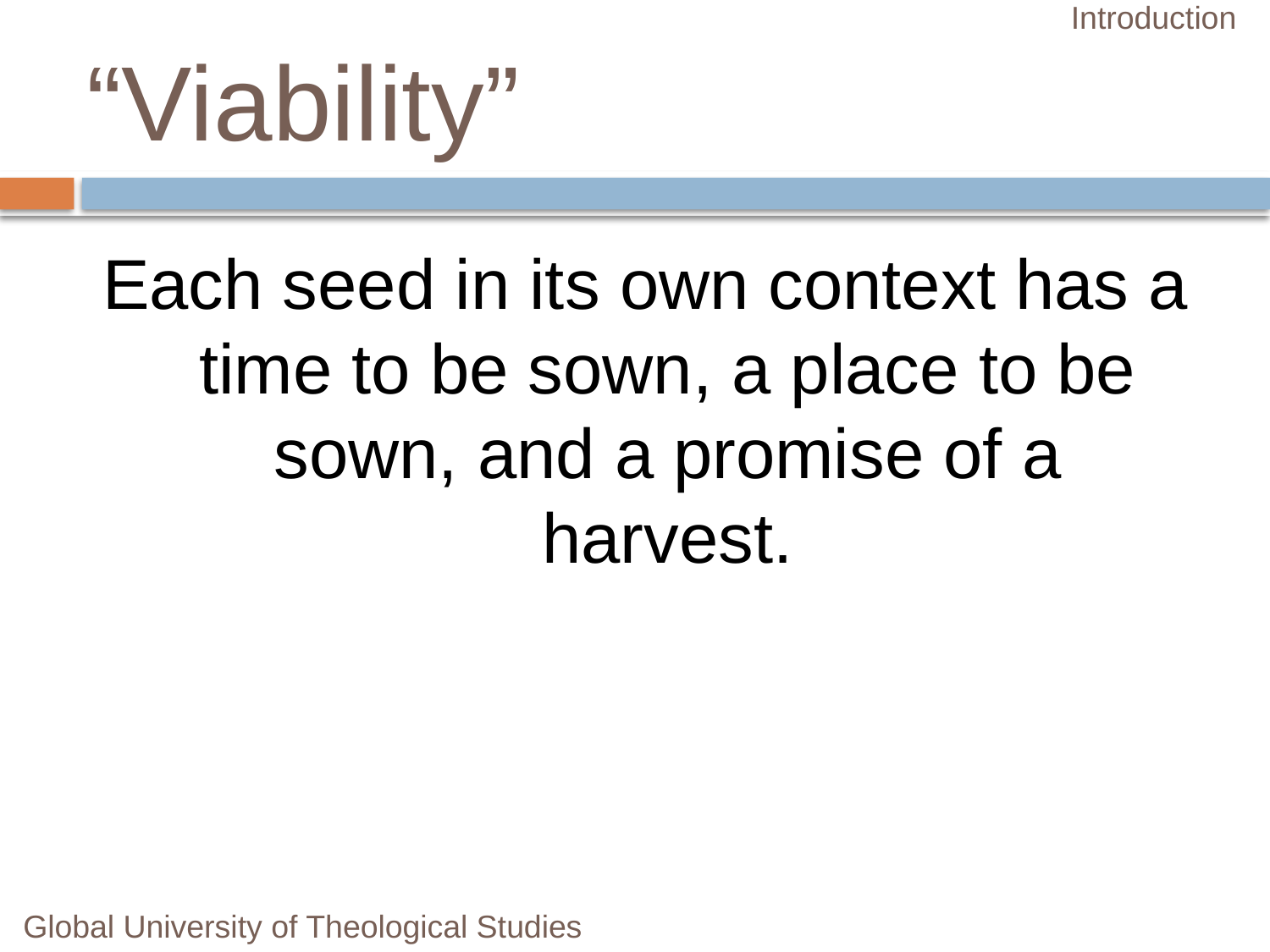

Introduction
# “Viability”
Each seed in its own context has a time to be sown, a place to be sown, and a promise of a harvest.
Global University of Theological Studies